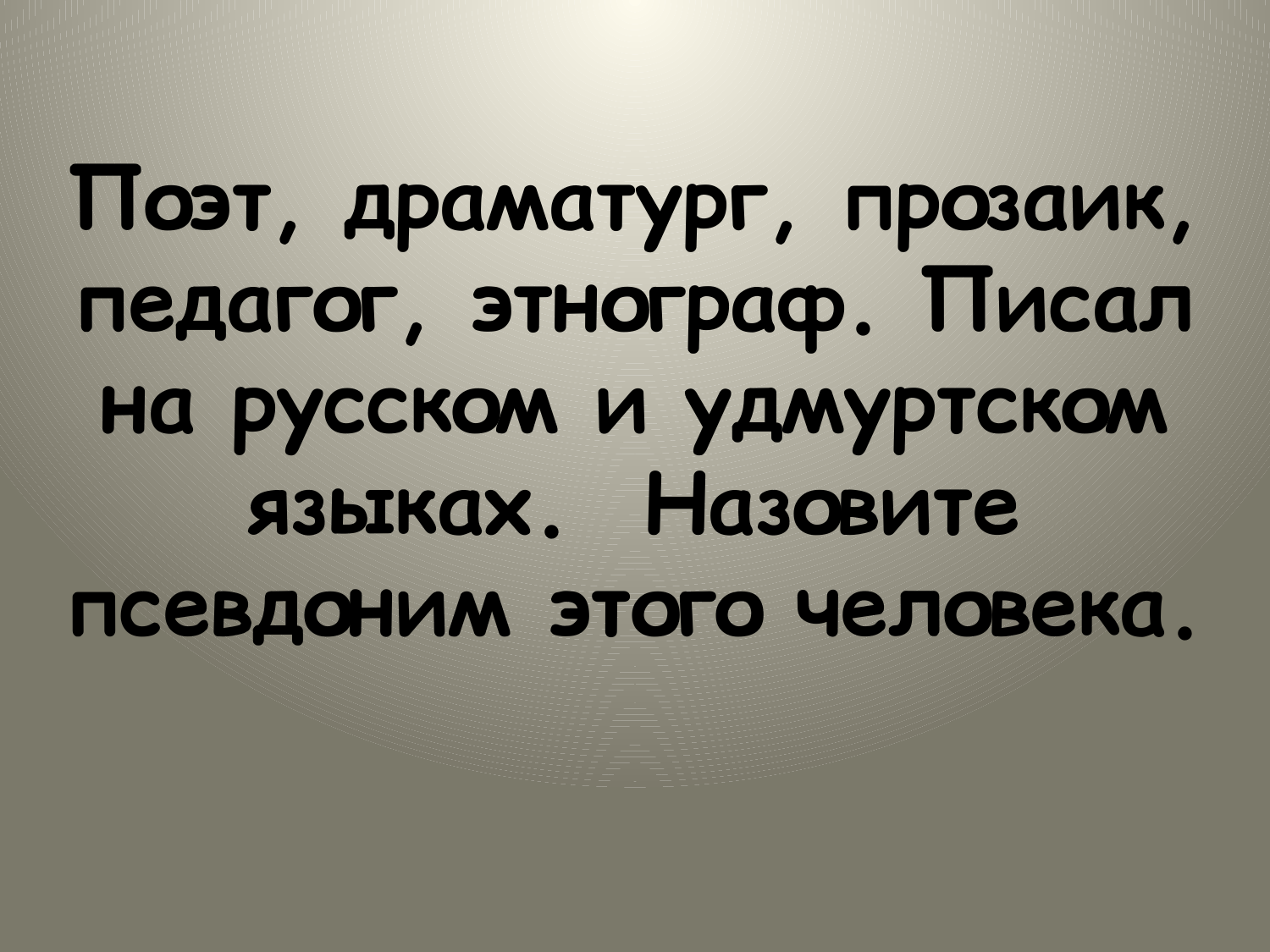

Поэт, драматург, прозаик, педагог, этнограф. Писал на русском и удмуртском языках.  Назовите псевдоним этого человека.